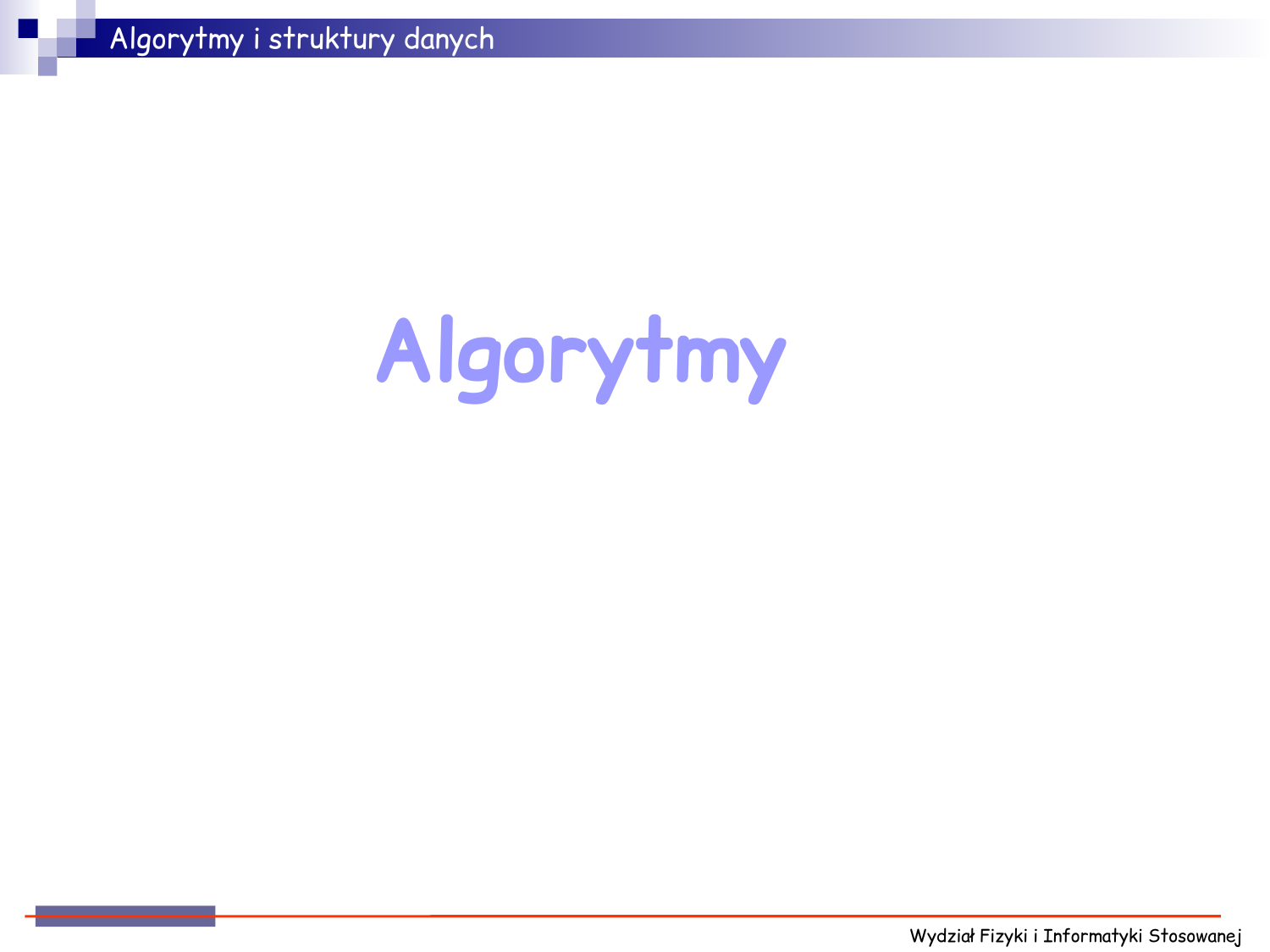

Algorytmy i struktury danych
Algorytmy

Wydział Fizyki i Informatyki Stosowanej